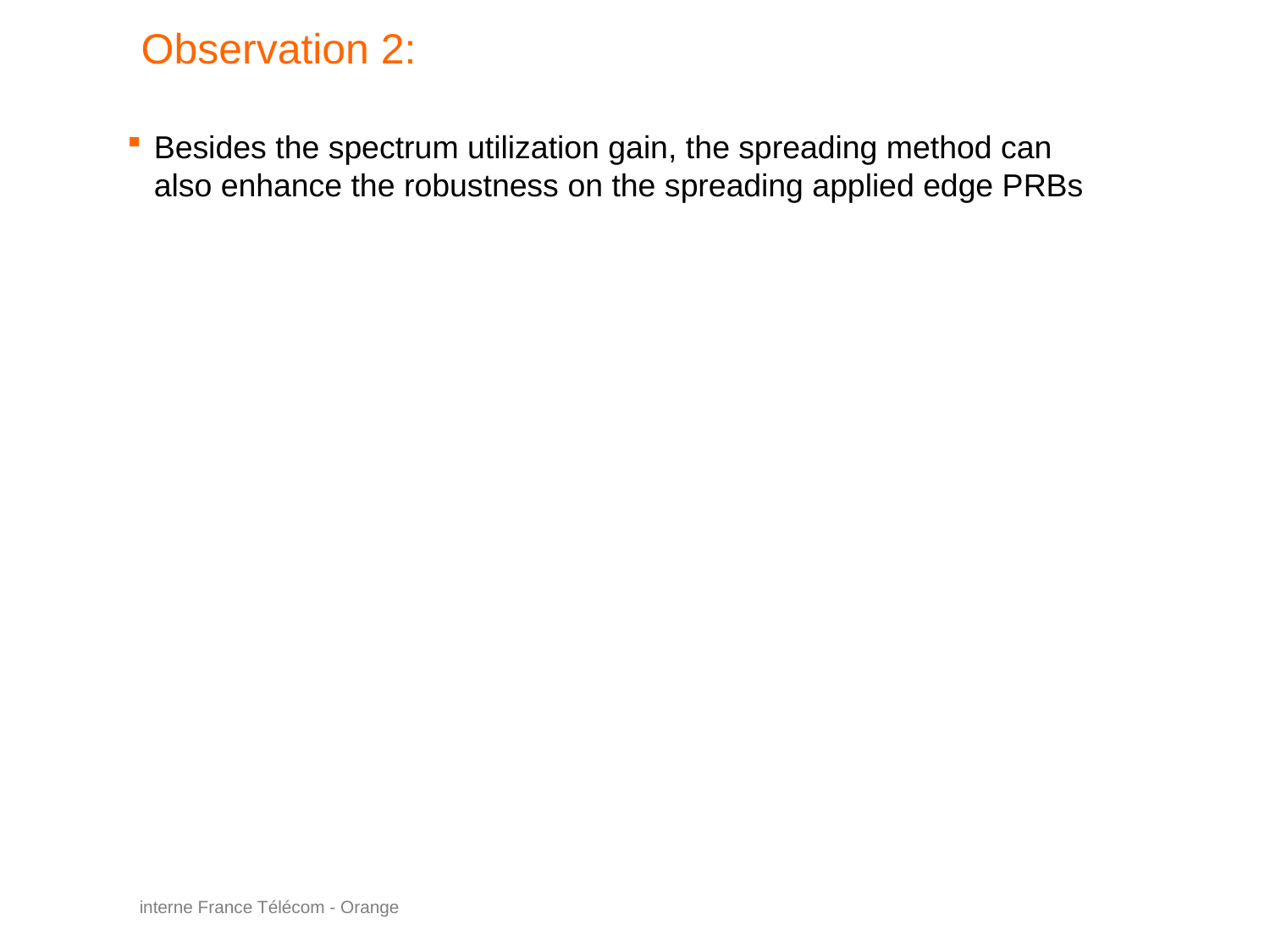

# Observation 2:
Besides the spectrum utilization gain, the spreading method can also enhance the robustness on the spreading applied edge PRBs